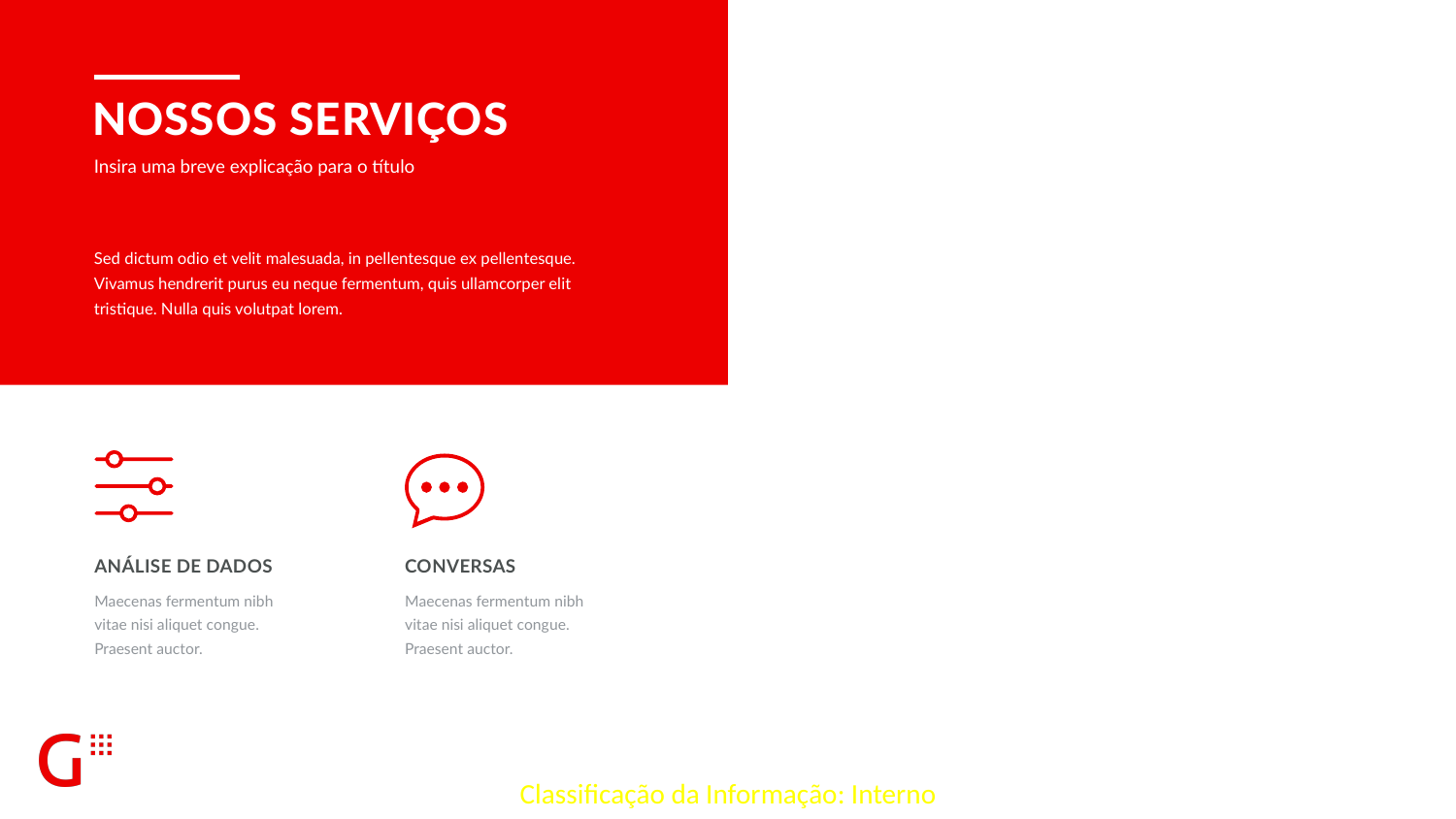

NOSSOS SERVIÇOS
Insira uma breve explicação para o título
Sed dictum odio et velit malesuada, in pellentesque ex pellentesque. Vivamus hendrerit purus eu neque fermentum, quis ullamcorper elit tristique. Nulla quis volutpat lorem.

Análise de dados
Maecenas fermentum nibh vitae nisi aliquet congue. Praesent auctor.
conversas
Maecenas fermentum nibh vitae nisi aliquet congue. Praesent auctor.